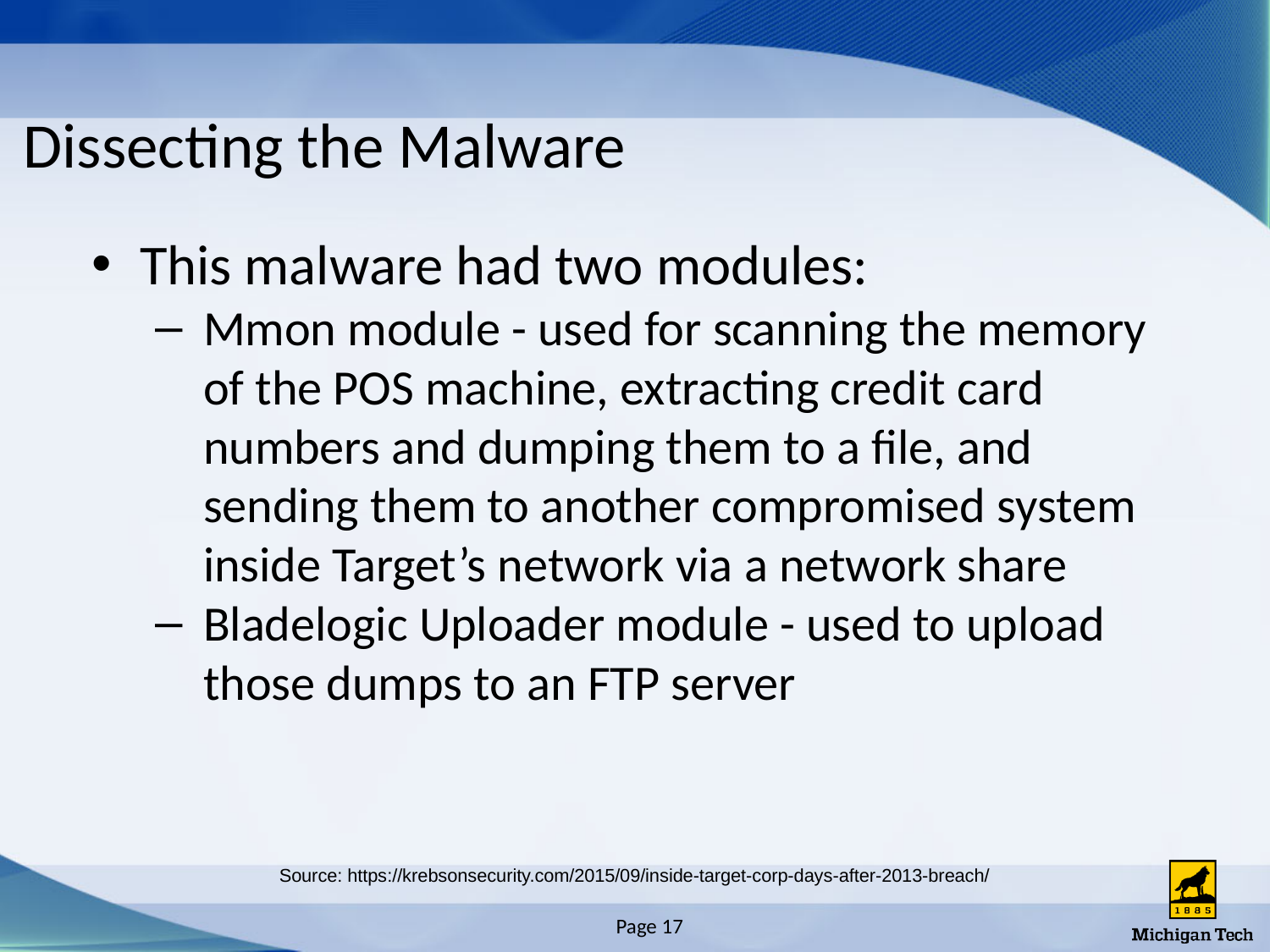

# Dissecting the Malware
This malware had two modules:
Mmon module - used for scanning the memory of the POS machine, extracting credit card numbers and dumping them to a file, and sending them to another compromised system inside Target’s network via a network share
Bladelogic Uploader module - used to upload those dumps to an FTP server
Source: https://krebsonsecurity.com/2015/09/inside-target-corp-days-after-2013-breach/